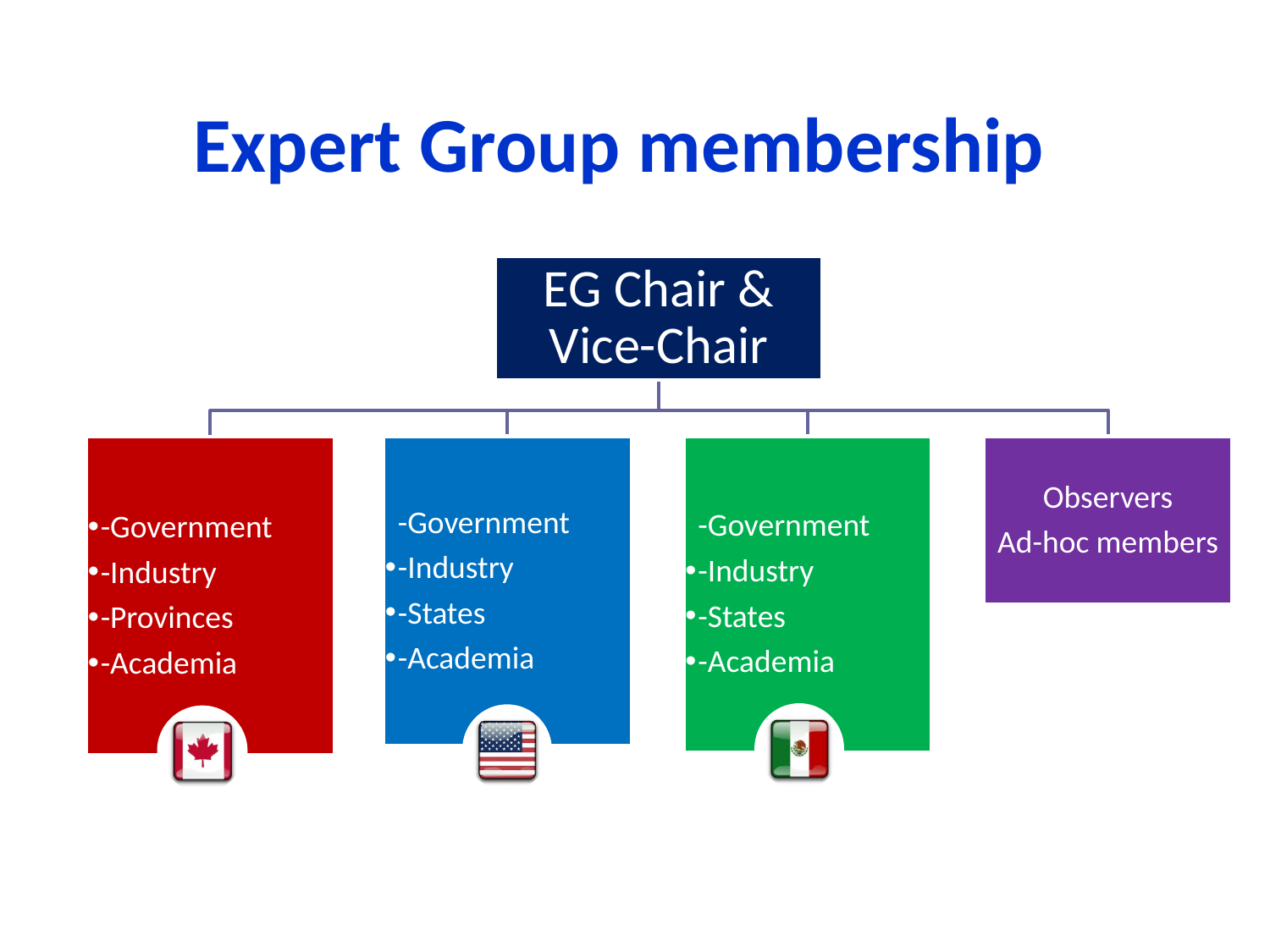

Expert Group membership
EG Chair & Vice-Chair
-Government
-Industry
-Provinces
-Academia
-Government
-Industry
-States
-Academia
-Government
-Industry
-States
-Academia
Observers
Ad-hoc members